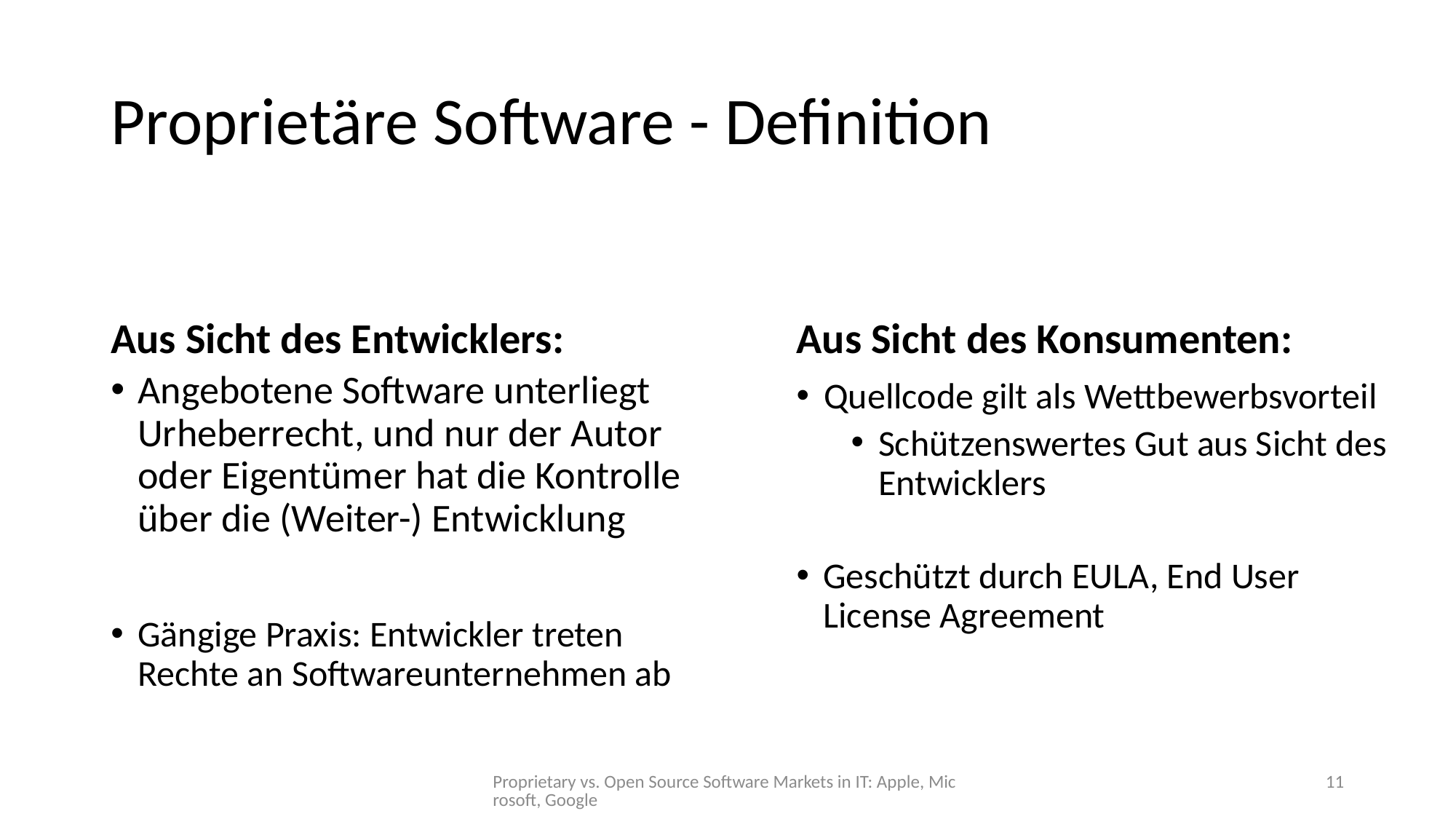

# Proprietäre Software - Definition
Aus Sicht des Entwicklers:
Angebotene Software unterliegt Urheberrecht, und nur der Autor oder Eigentümer hat die Kontrolle über die (Weiter-) Entwicklung

Gängige Praxis: Entwickler treten Rechte an Softwareunternehmen ab
Aus Sicht des Konsumenten:
Quellcode gilt als Wettbewerbsvorteil
Schützenswertes Gut aus Sicht des Entwicklers

Geschützt durch EULA, End User License Agreement

Proprietary vs. Open Source Software Markets in IT: Apple, Microsoft, Google
11